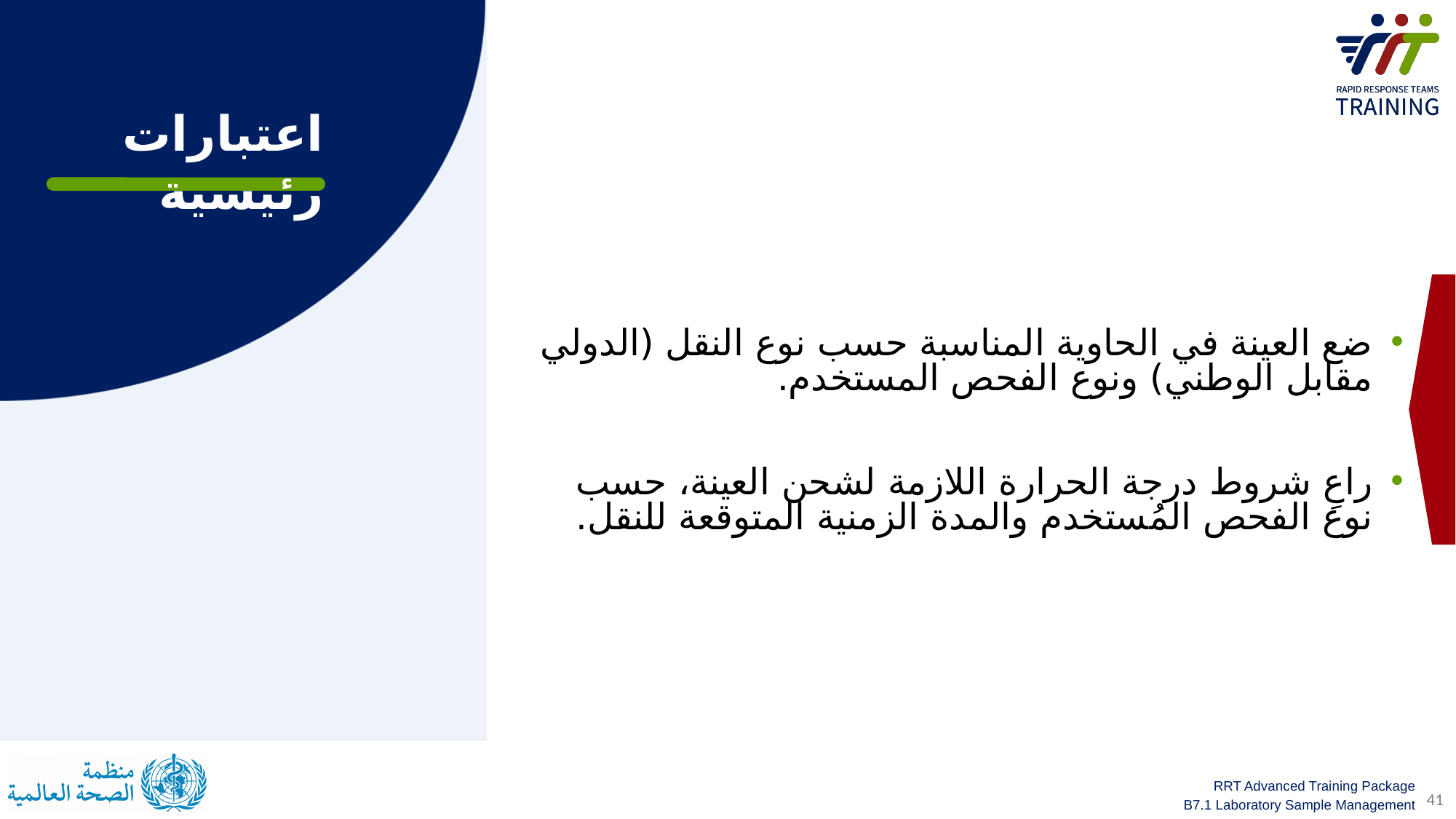

اعتبارات رئيسية

ضع العينة في الحاوية المناسبة حسب نوع النقل (الدولي مقابل الوطني) ونوع الفحص المستخدم.

راعِ شروط درجة الحرارة اللازمة لشحن العينة، حسب نوع الفحص المُستخدم والمدة الزمنية المتوقعة للنقل.